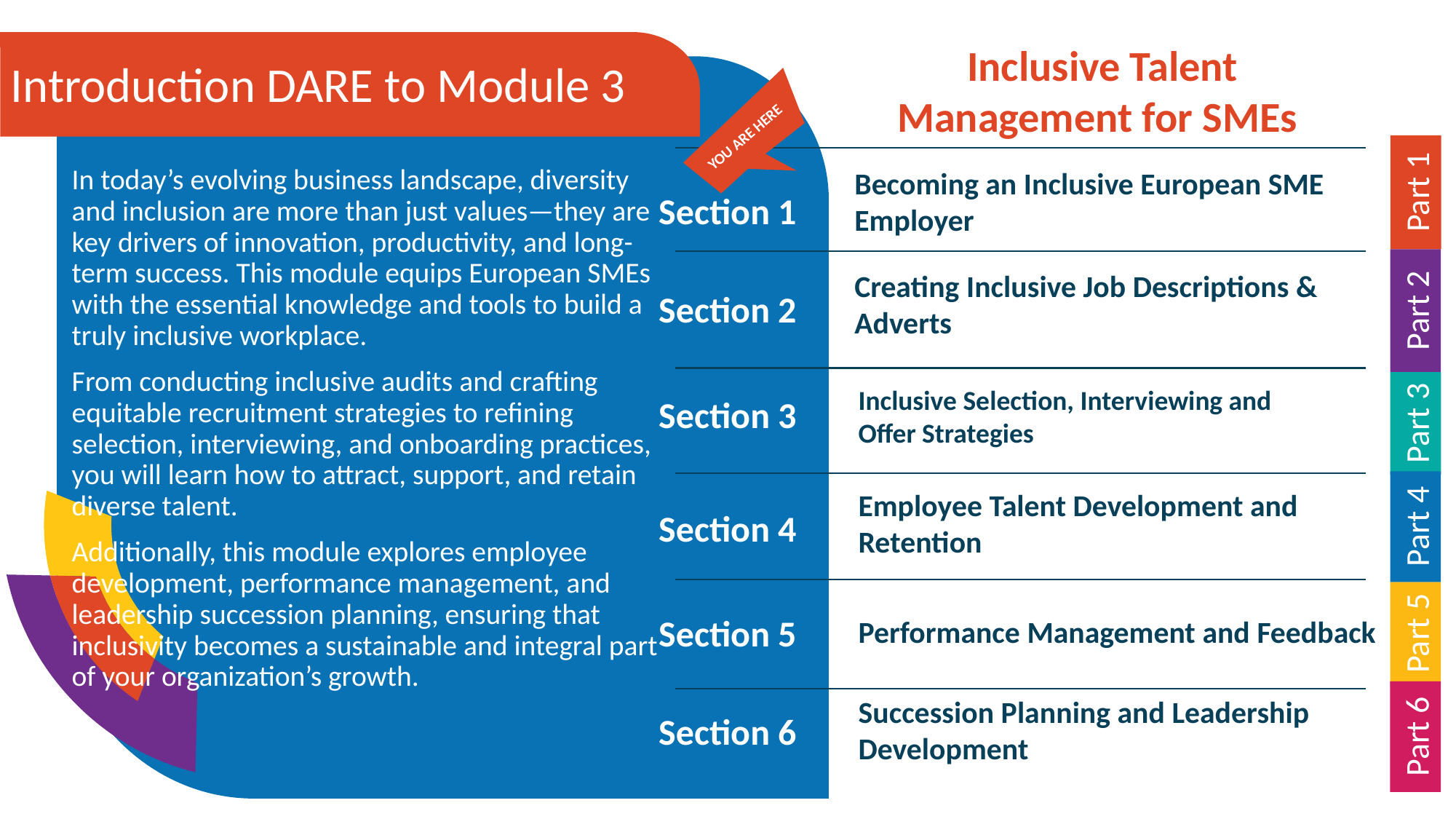

Inclusive Talent Management for SMEs
Introduction DARE to Module 3

YOU ARE HERE
In today’s evolving business landscape, diversity and inclusion are more than just values—they are key drivers of innovation, productivity, and long-term success. This module equips European SMEs with the essential knowledge and tools to build a truly inclusive workplace.
From conducting inclusive audits and crafting equitable recruitment strategies to refining selection, interviewing, and onboarding practices, you will learn how to attract, support, and retain diverse talent.
Additionally, this module explores employee development, performance management, and leadership succession planning, ensuring that inclusivity becomes a sustainable and integral part of your organization’s growth.
Becoming an Inclusive European SME Employer
Part 1
Section 1
Creating Inclusive Job Descriptions & Adverts
Section 2
Part 2
Section 3
Inclusive Selection, Interviewing and Offer Strategies
Part 3
Employee Talent Development and Retention
Section 4
Part 4
Performance Management and Feedback
Section 5
Part 5
Succession Planning and Leadership Development
Section 6
Part 6